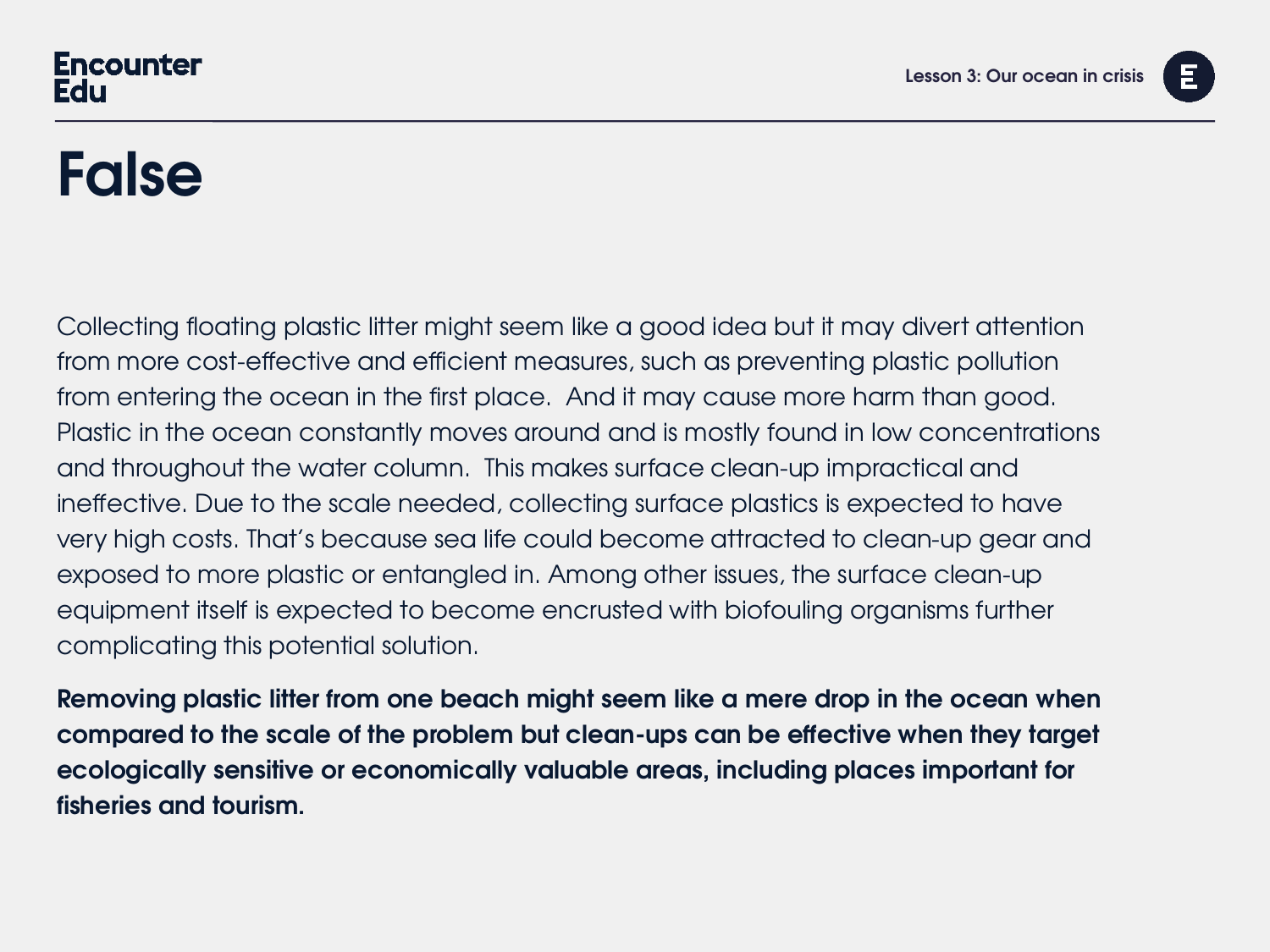

# Lesson 3: Our ocean in crisis
False
Collecting floating plastic litter might seem like a good idea but it may divert attention from more cost-effective and efficient measures, such as preventing plastic pollution from entering the ocean in the first place.  And it may cause more harm than good. Plastic in the ocean constantly moves around and is mostly found in low concentrations and throughout the water column.  This makes surface clean-up impractical and ineffective. Due to the scale needed, collecting surface plastics is expected to have very high costs. That’s because sea life could become attracted to clean-up gear and exposed to more plastic or entangled in. Among other issues, the surface clean-up equipment itself is expected to become encrusted with biofouling organisms further complicating this potential solution.
Removing plastic litter from one beach might seem like a mere drop in the ocean when compared to the scale of the problem but clean-ups can be effective when they target ecologically sensitive or economically valuable areas, including places important for fisheries and tourism.